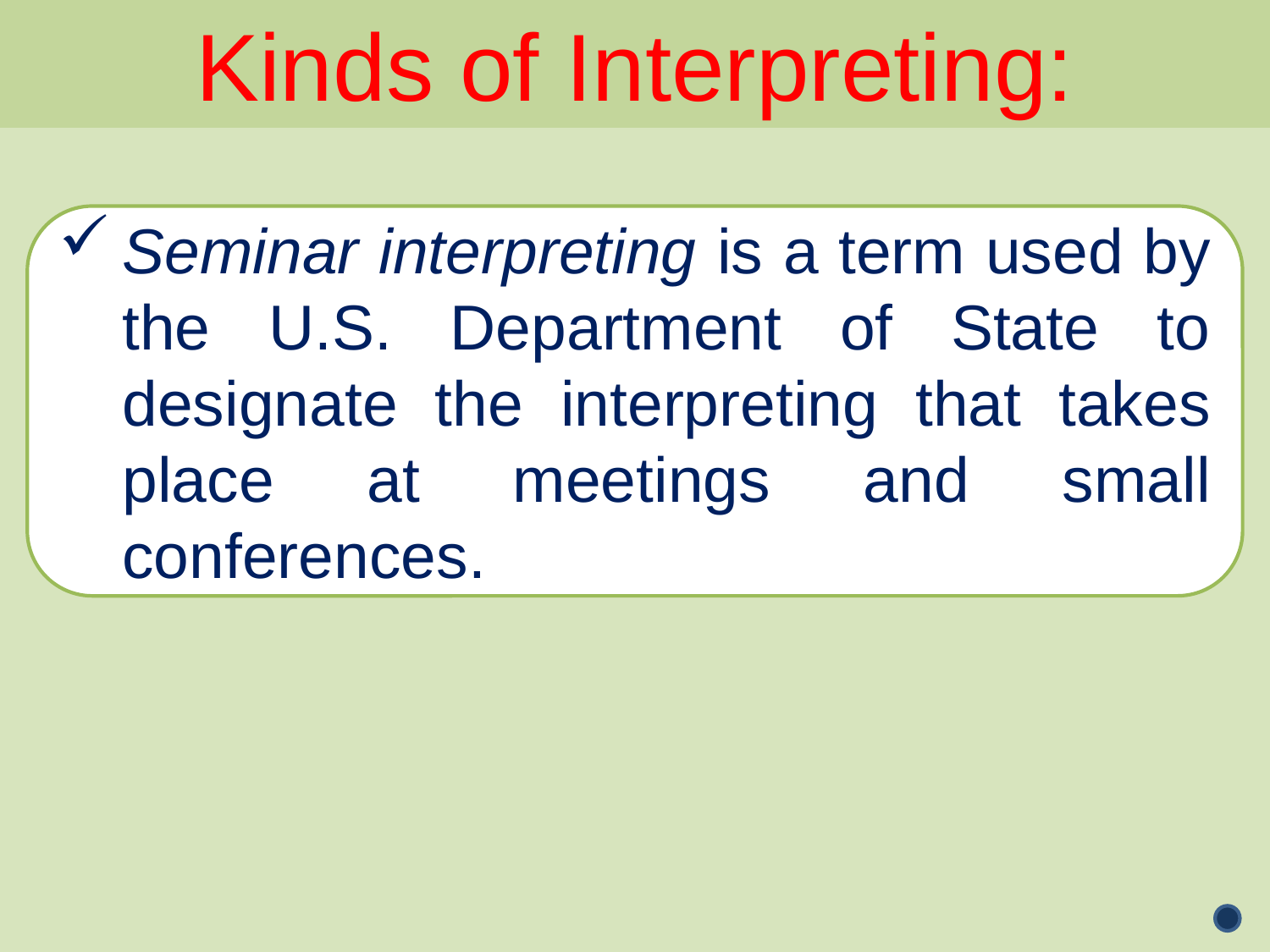

Kinds of Interpreting:
Seminar interpreting is a term used by the U.S. Department of State to designate the interpreting that takes place at meetings and small conferences.